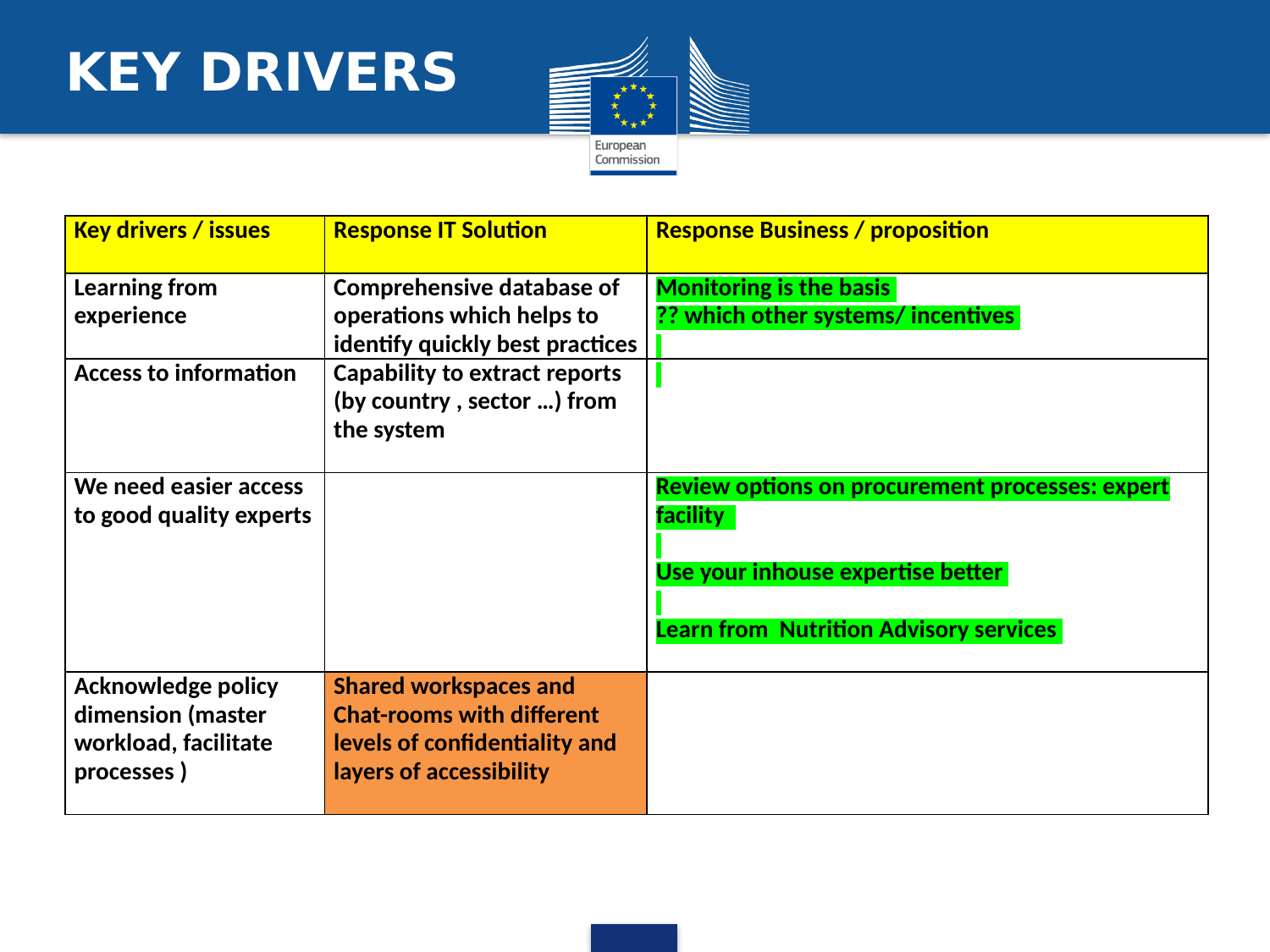

KEY DRIVERS
| Key drivers / issues | Response IT Solution | Response Business / proposition |
| --- | --- | --- |
| Learning from experience | Comprehensive database of operations which helps to identify quickly best practices | Monitoring is the basis ?? which other systems/ incentives |
| Access to information | Capability to extract reports (by country , sector …) from the system |  |
| We need easier access to good quality experts |  | Review options on procurement processes: expert facility   Use your inhouse expertise better   Learn from Nutrition Advisory services |
| Acknowledge policy dimension (master workload, facilitate processes ) | Shared workspaces and Chat-rooms with different levels of confidentiality and layers of accessibility |  |